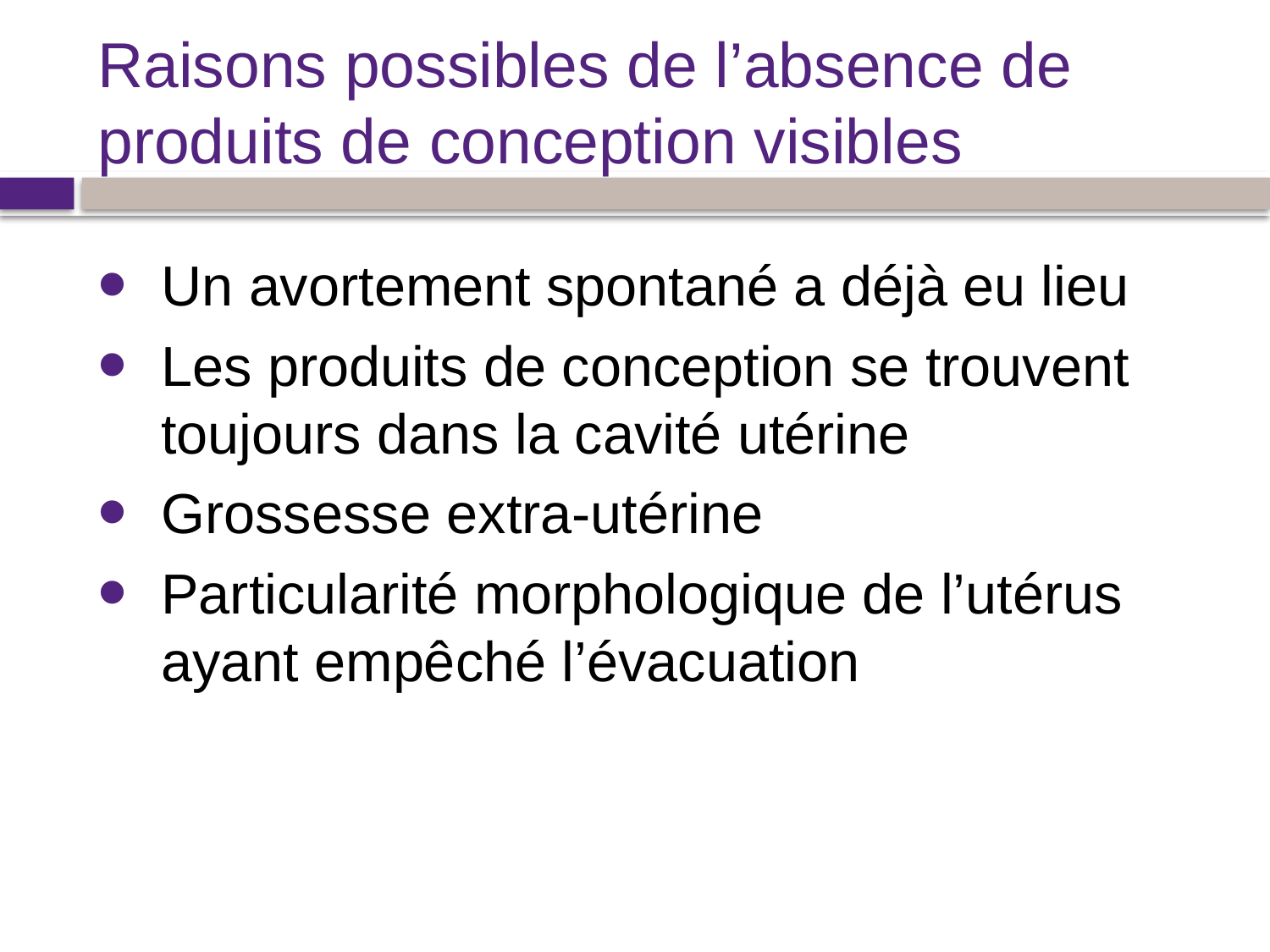

# Raisons possibles de l’absence de produits de conception visibles
Un avortement spontané a déjà eu lieu
Les produits de conception se trouvent toujours dans la cavité utérine
Grossesse extra-utérine
Particularité morphologique de l’utérus ayant empêché l’évacuation